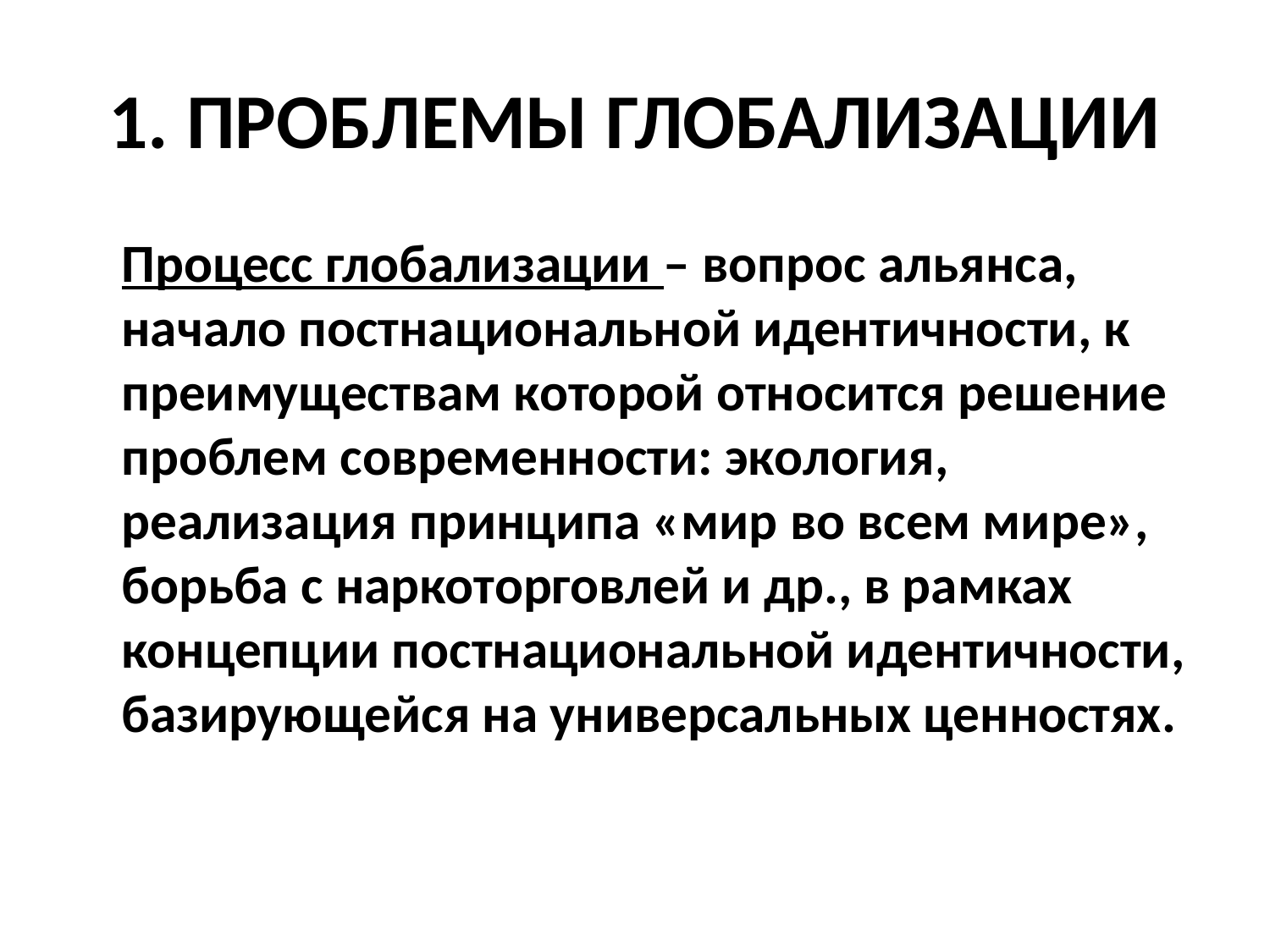

# 1. ПРОБЛЕМЫ ГЛОБАЛИЗАЦИИ
	Процесс глобализации – вопрос альянса, начало постнациональной идентичности, к преимуществам которой относится решение проблем современности: экология, реализация принципа «мир во всем мире», борьба с наркоторговлей и др., в рамках концепции постнациональной идентичности, базирующейся на универсальных ценностях.